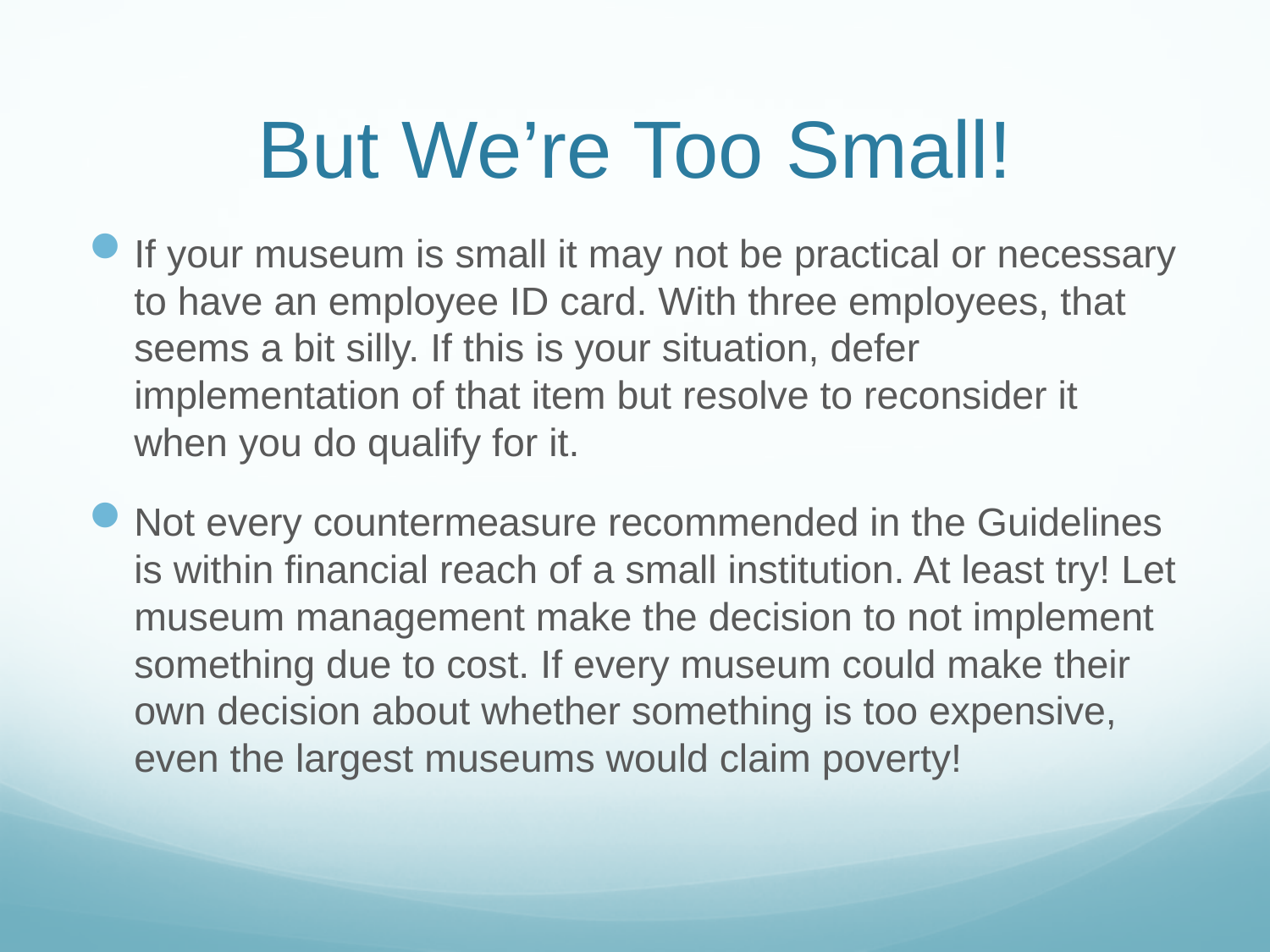

# But We’re Too Small!
If your museum is small it may not be practical or necessary to have an employee ID card. With three employees, that seems a bit silly. If this is your situation, defer implementation of that item but resolve to reconsider it when you do qualify for it.
Not every countermeasure recommended in the Guidelines is within financial reach of a small institution. At least try! Let museum management make the decision to not implement something due to cost. If every museum could make their own decision about whether something is too expensive, even the largest museums would claim poverty!